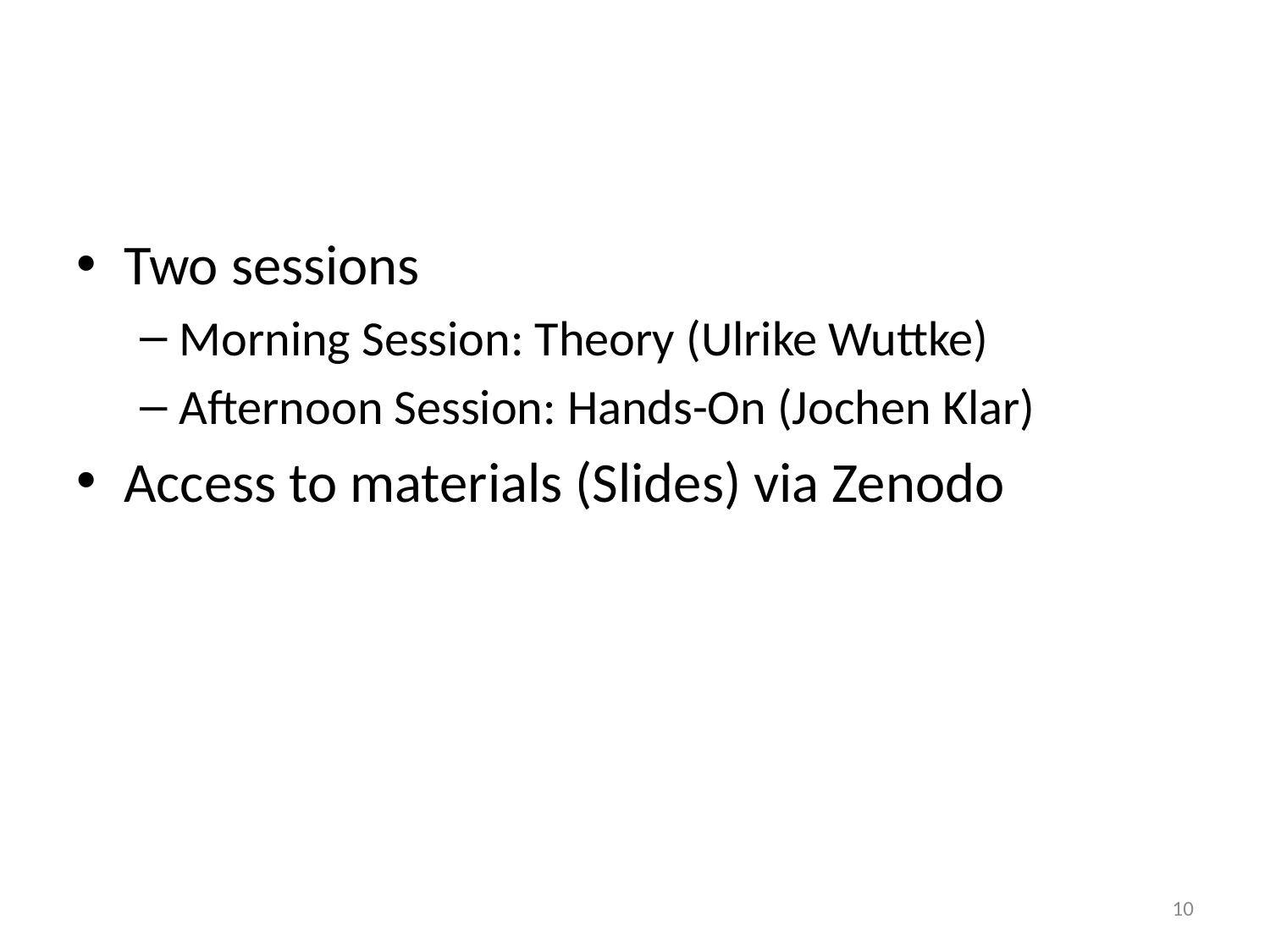

#
Two sessions
Morning Session: Theory (Ulrike Wuttke)
Afternoon Session: Hands-On (Jochen Klar)
Access to materials (Slides) via Zenodo
10